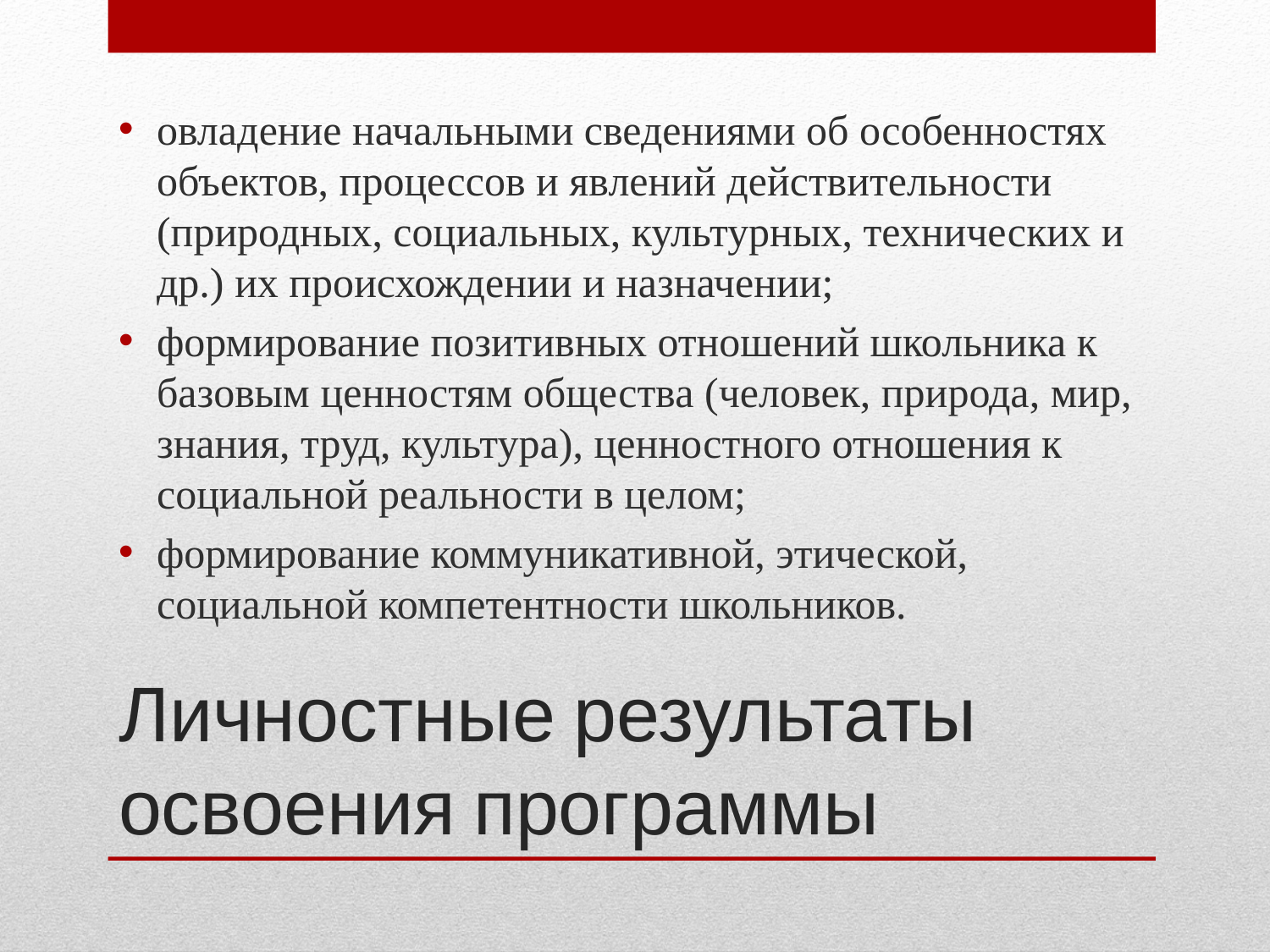

овладение начальными сведениями об особенностях объектов, процессов и явлений действительности (природных, социальных, культурных, технических и др.) их происхождении и назначении;
формирование позитивных отношений школьника к базовым ценностям общества (человек, природа, мир, знания, труд, культура), ценностного отношения к социальной реальности в целом;
формирование коммуникативной, этической, социальной компетентности школьников.
# Личностные результаты освоения программы